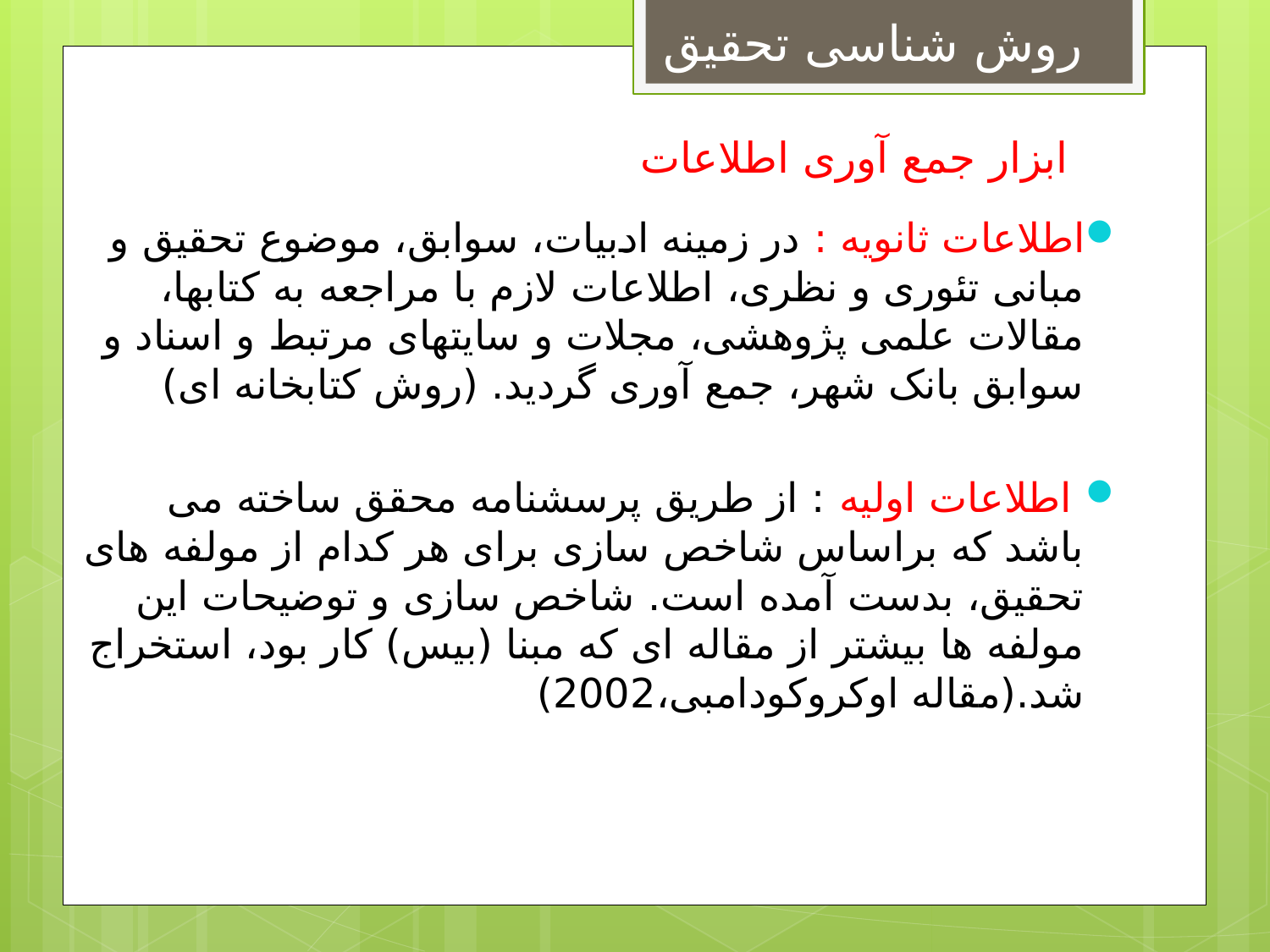

روش شناسی تحقیق

 ابزار جمع آوری اطلاعات
اطلاعات ثانویه : در زمينه ادبيات، سوابق، موضوع تحقيق و مبانی تئوری و نظری، اطلاعات لازم با مراجعه به کتابها، مقالات علمی پژوهشی، مجلات و سایتهای مرتبط و اسناد و سوابق بانک شهر، جمع آوری گردید. (روش کتابخانه ای)

 اطلاعات اولیه : از طریق پرسشنامه محقق ساخته می باشد که براساس شاخص سازی برای هر کدام از مولفه های تحقیق، بدست آمده است. شاخص سازی و توضیحات این مولفه ها بیشتر از مقاله ای که مبنا (بیس) کار بود، استخراج شد.(مقاله اوکروکودامبی،2002)